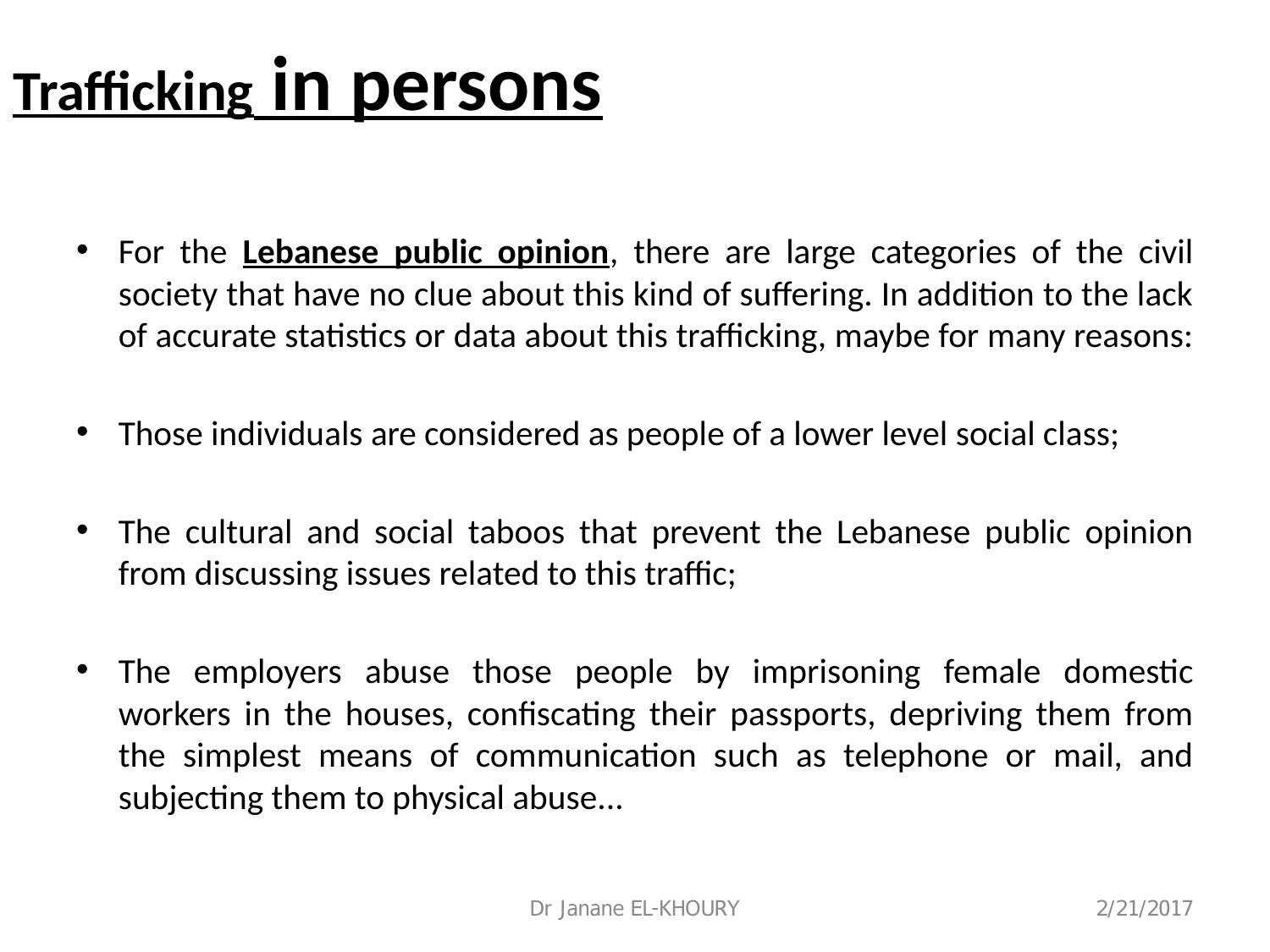

# Trafficking in persons
For the Lebanese public opinion, there are large categories of the civil society that have no clue about this kind of suffering. In addition to the lack of accurate statistics or data about this trafficking, maybe for many reasons:

Those individuals are considered as people of a lower level social class;

The cultural and social taboos that prevent the Lebanese public opinion from discussing issues related to this traffic;

The employers abuse those people by imprisoning female domestic workers in the houses, confiscating their passports, depriving them from the simplest means of communication such as telephone or mail, and subjecting them to physical abuse...
Dr Janane EL-KHOURY
2/21/2017